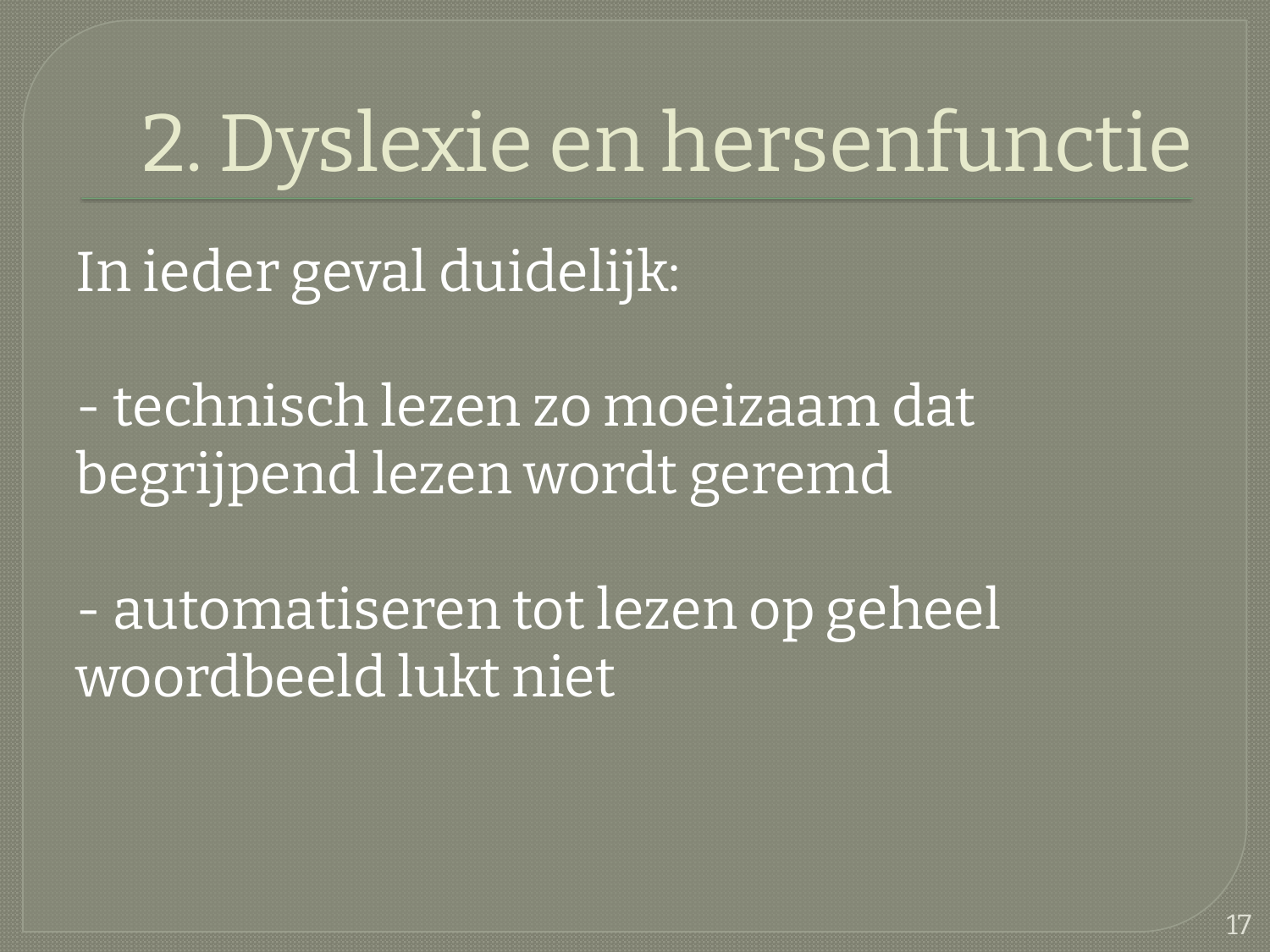

# 2. Dyslexie en hersenfunctie
In ieder geval duidelijk:

- technisch lezen zo moeizaam dat begrijpend lezen wordt geremd

- automatiseren tot lezen op geheel woordbeeld lukt niet
17